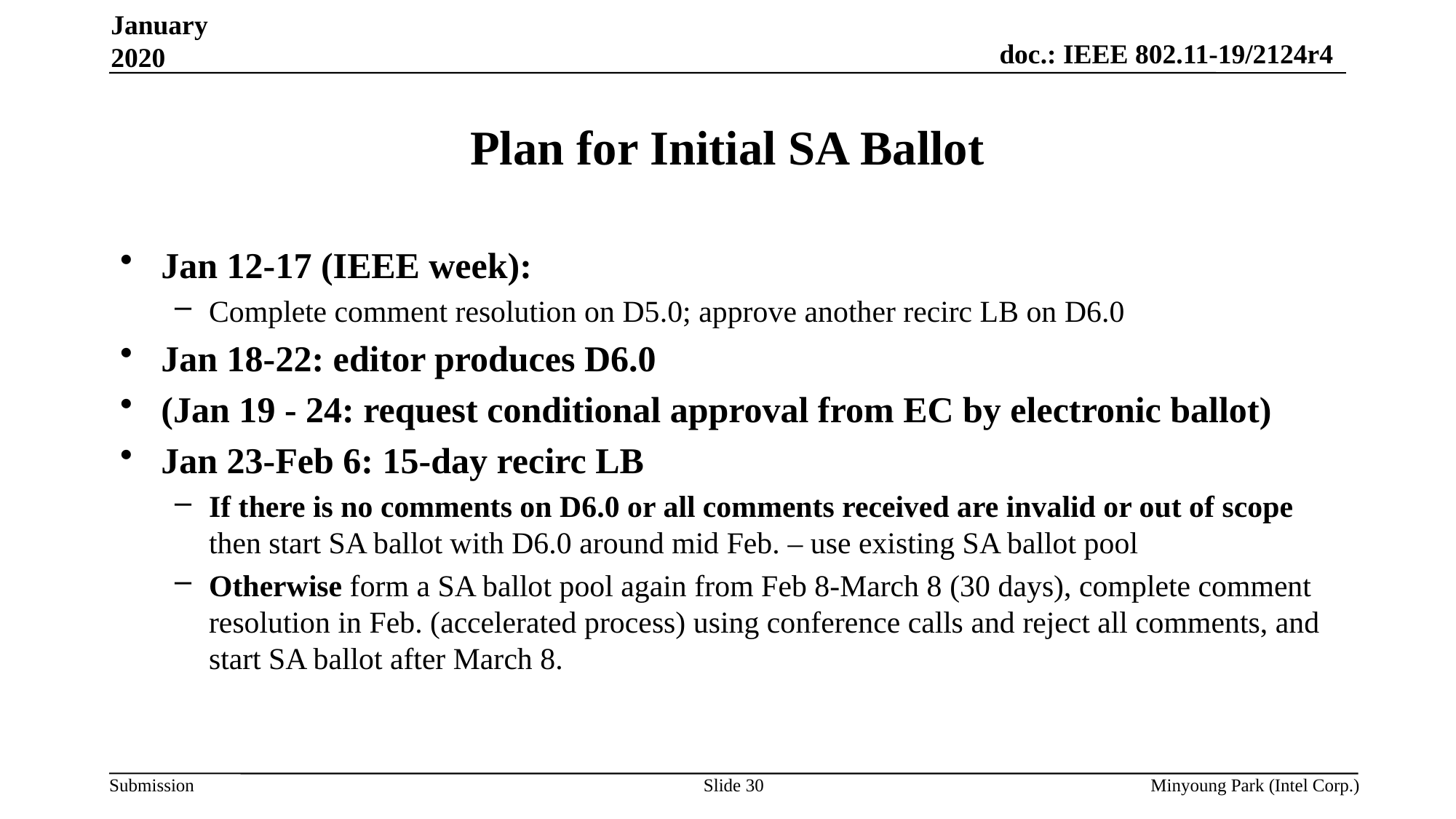

January 2020
# Plan for Initial SA Ballot
Jan 12-17 (IEEE week):
Complete comment resolution on D5.0; approve another recirc LB on D6.0
Jan 18-22: editor produces D6.0
(Jan 19 - 24: request conditional approval from EC by electronic ballot)
Jan 23-Feb 6: 15-day recirc LB
If there is no comments on D6.0 or all comments received are invalid or out of scope then start SA ballot with D6.0 around mid Feb. – use existing SA ballot pool
Otherwise form a SA ballot pool again from Feb 8-March 8 (30 days), complete comment resolution in Feb. (accelerated process) using conference calls and reject all comments, and start SA ballot after March 8.
Slide 30
Minyoung Park (Intel Corp.)